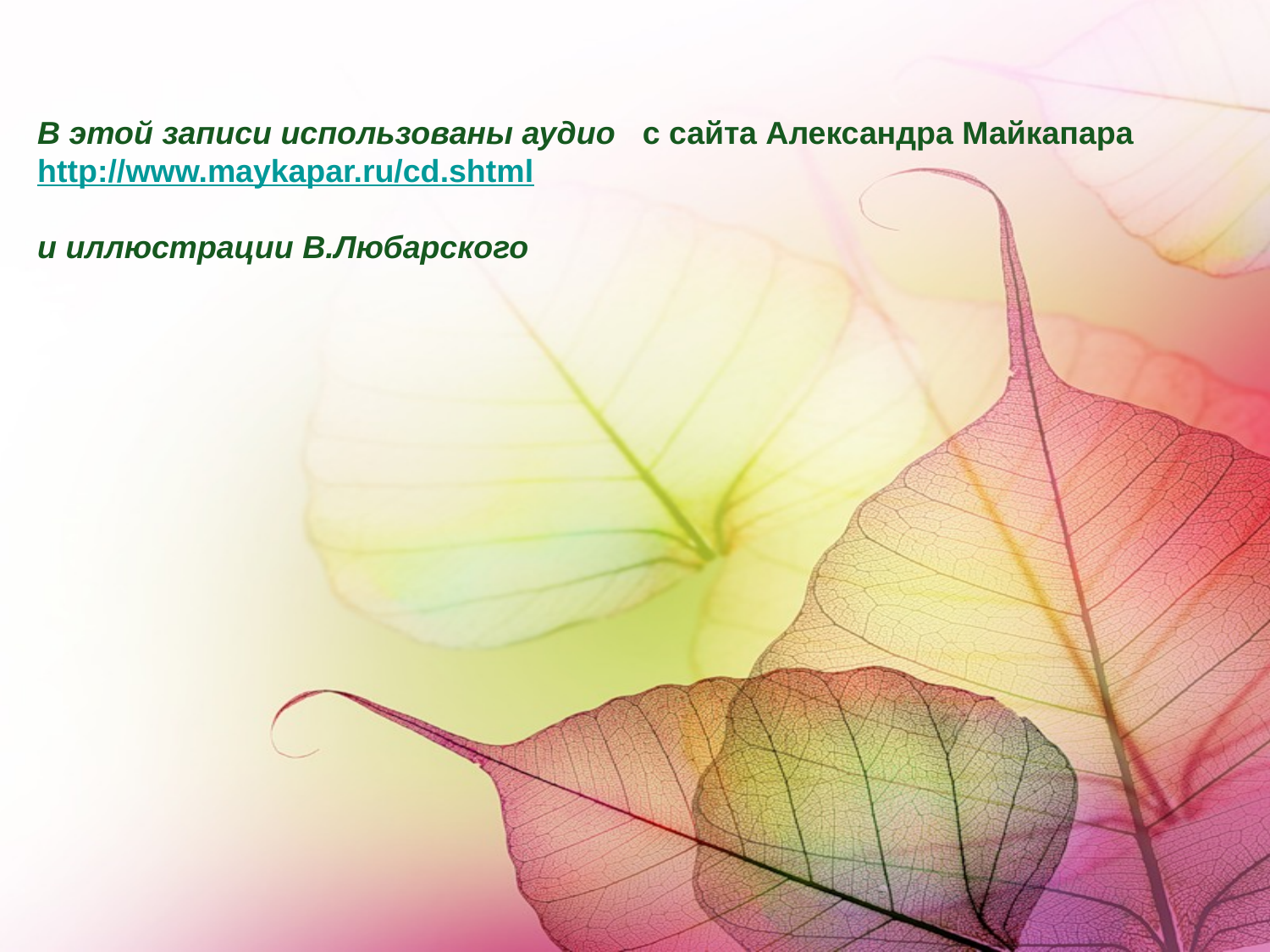

В этой записи использованы аудио   с сайта Александра Майкапара
http://www.maykapar.ru/cd.shtml

и иллюстрации В.Любарского